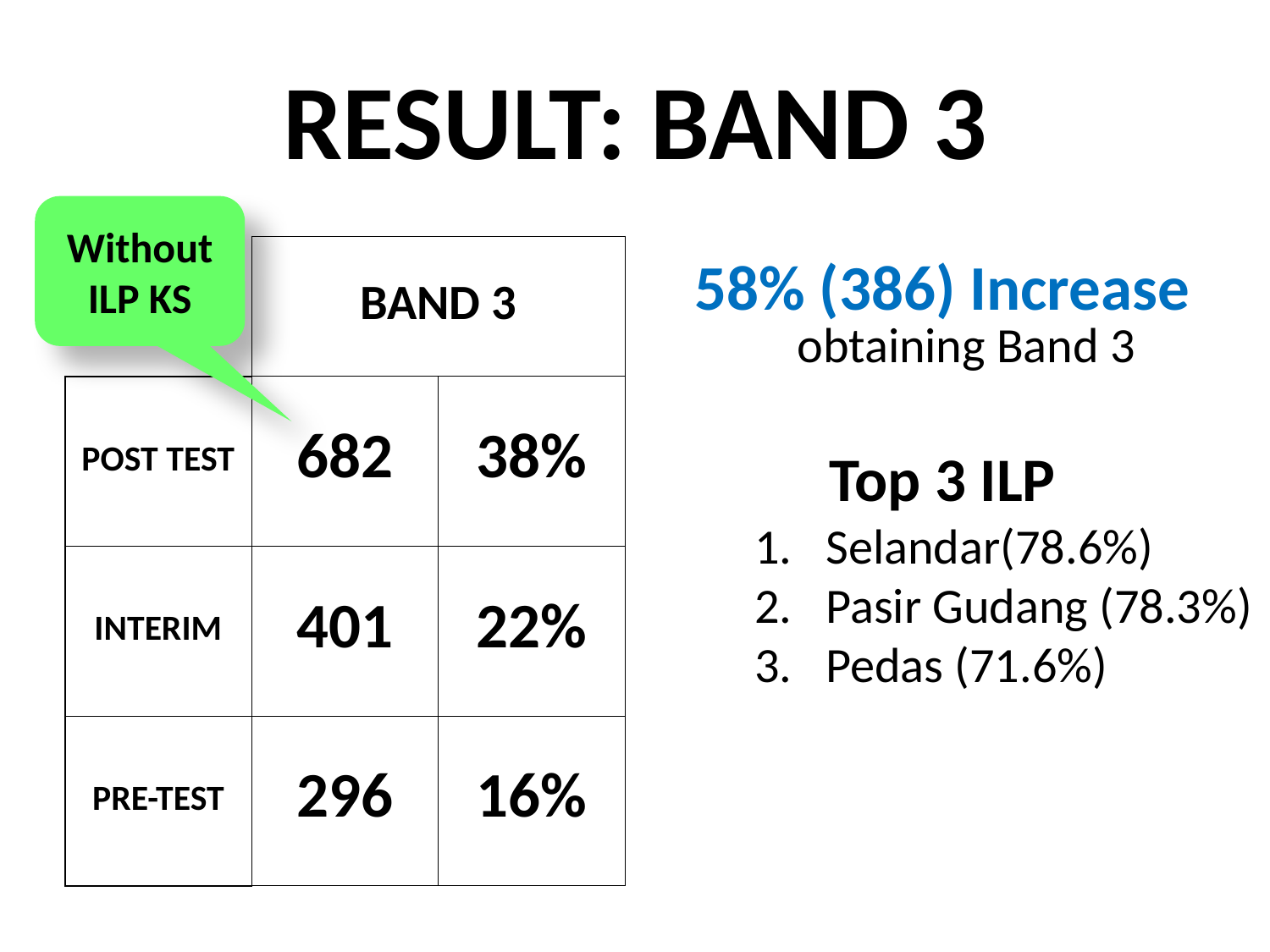

# RESULT: BAND 3
Without
ILP KS
|  | BAND 3 |  |
| --- | --- | --- |
| POST TEST | 682 | 38% |
| INTERIM | 401 | 22% |
| PRE-TEST | 296 | 16% |
58% (386) Increase obtaining Band 3

Top 3 ILP
Selandar(78.6%)
Pasir Gudang (78.3%)
Pedas (71.6%)